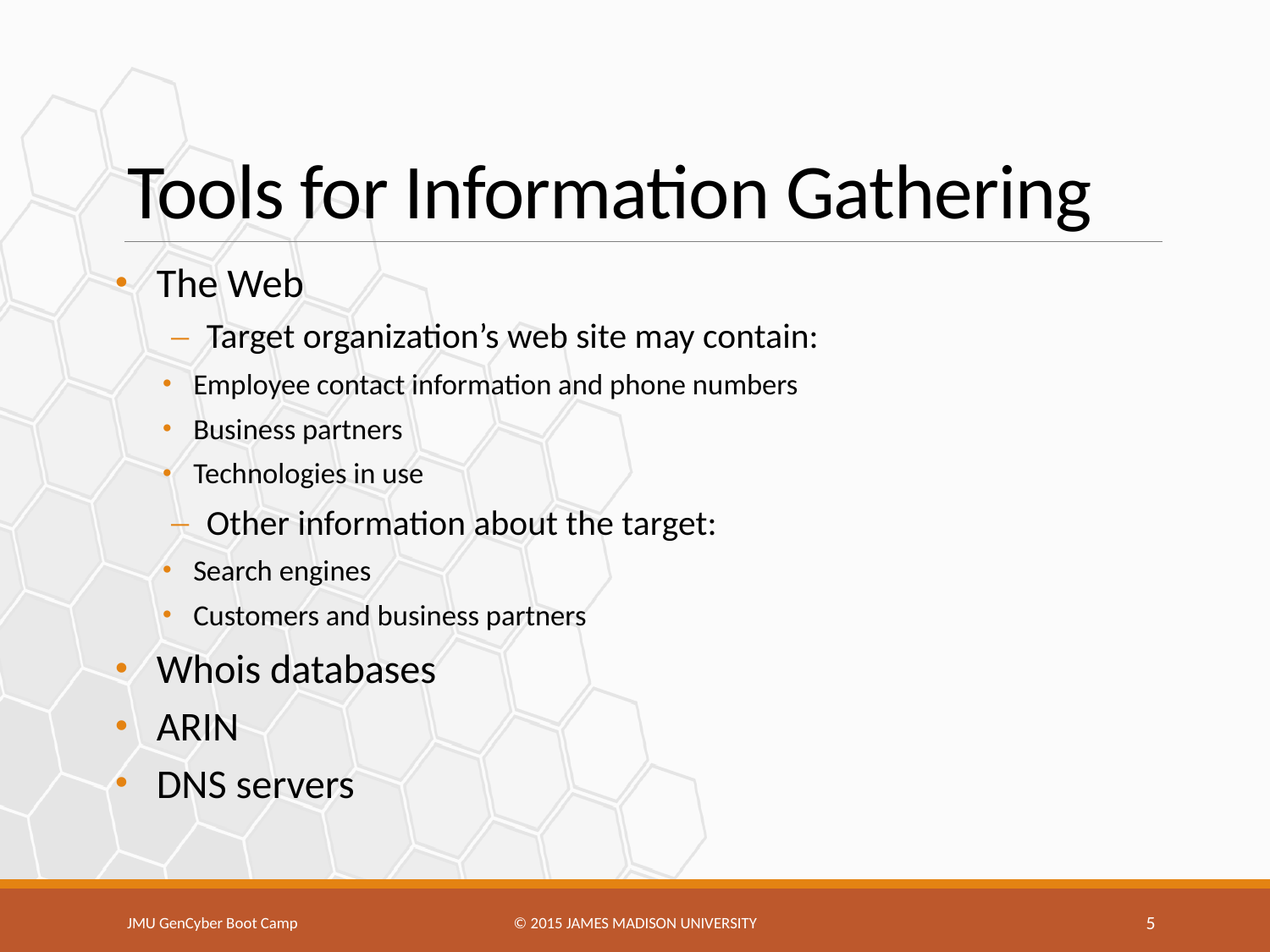

# Tools for Information Gathering
The Web
Target organization’s web site may contain:
Employee contact information and phone numbers
Business partners
Technologies in use
Other information about the target:
Search engines
Customers and business partners
Whois databases
ARIN
DNS servers
JMU GenCyber Boot Camp
© 2015 James Madison university
5